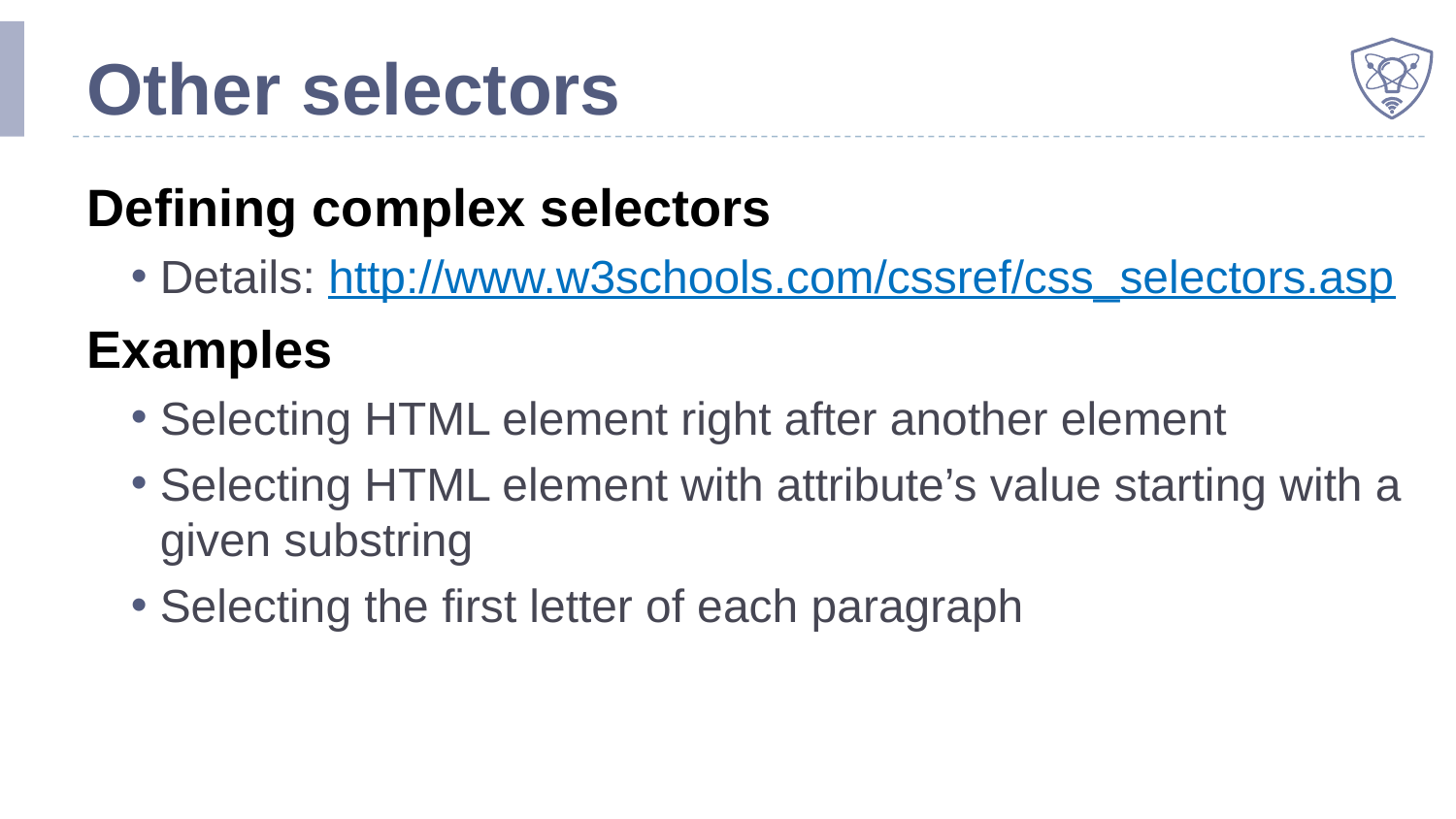

# Other selectors
Defining complex selectors
Details: http://www.w3schools.com/cssref/css_selectors.asp
Examples
Selecting HTML element right after another element
Selecting HTML element with attribute’s value starting with a given substring
Selecting the first letter of each paragraph